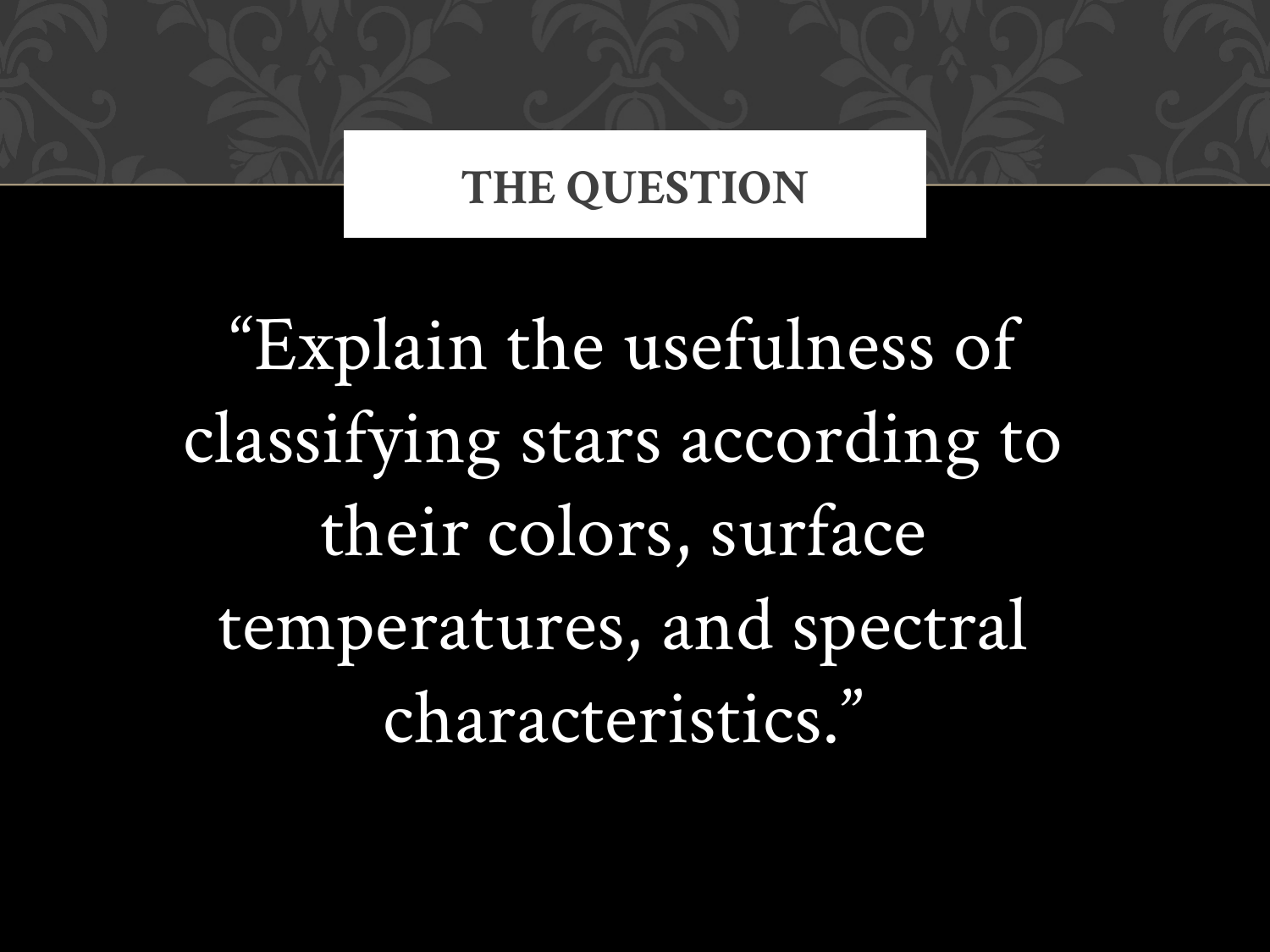

# The Question
“Explain the usefulness of classifying stars according to their colors, surface temperatures, and spectral characteristics.”